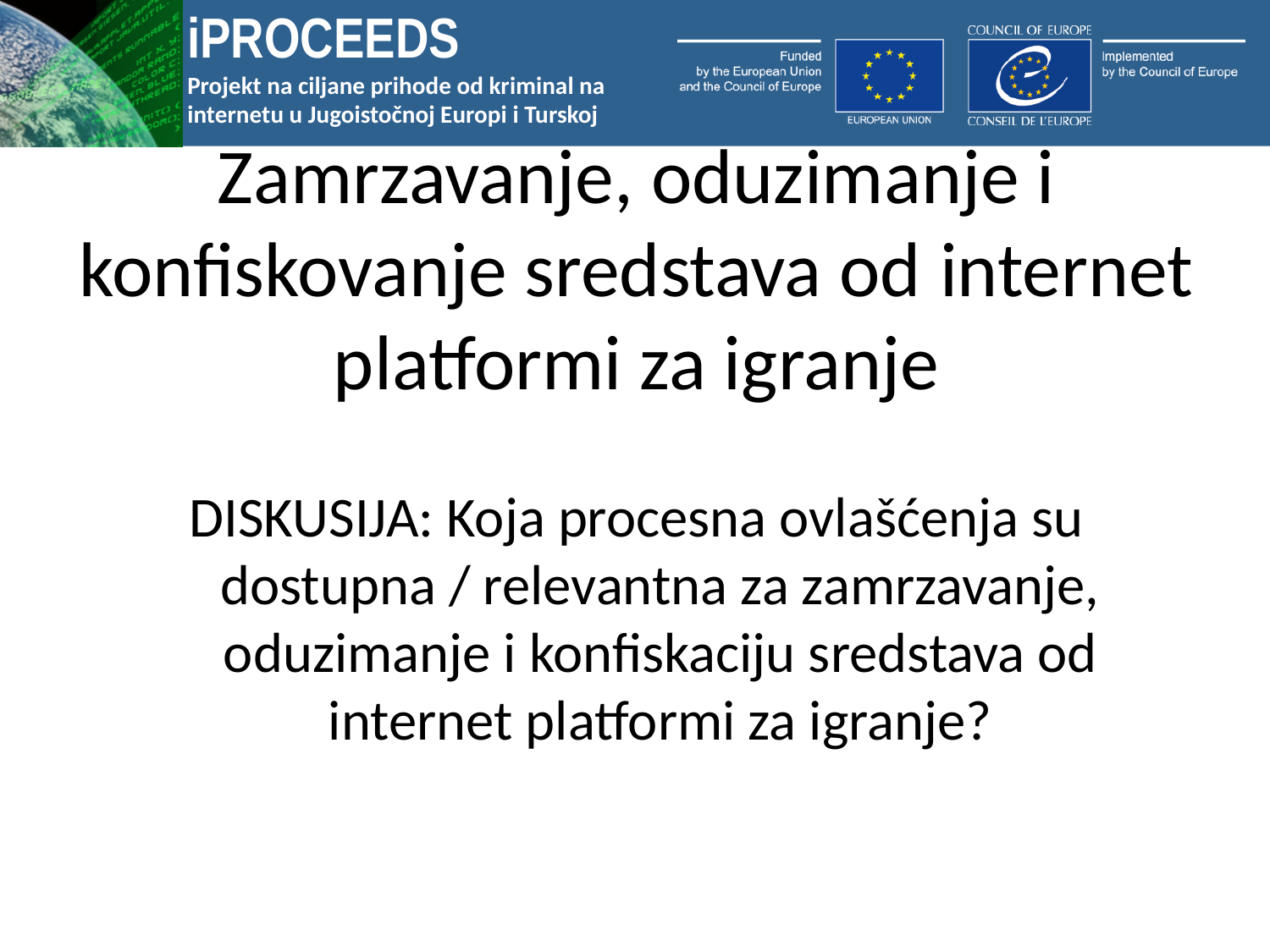

# Zamrzavanje, oduzimanje i konfiskovanje sredstava od internet platformi za igranje

DISKUSIJA: Koja procesna ovlašćenja su dostupna / relevantna za zamrzavanje, oduzimanje i konfiskaciju sredstava od internet platformi za igranje?